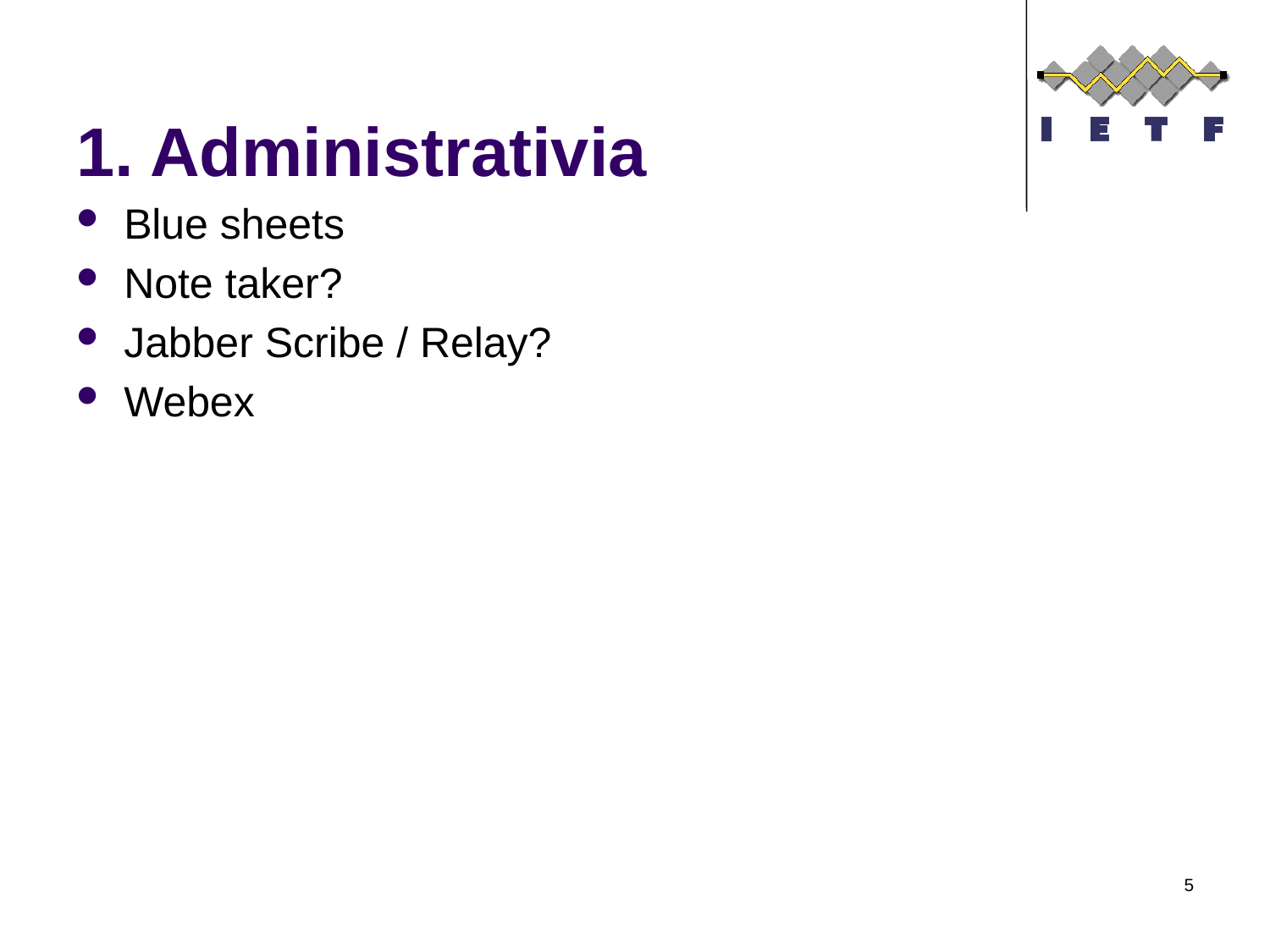

# 1. Administrativia
Blue sheets
Note taker?
Jabber Scribe / Relay?
Webex

5